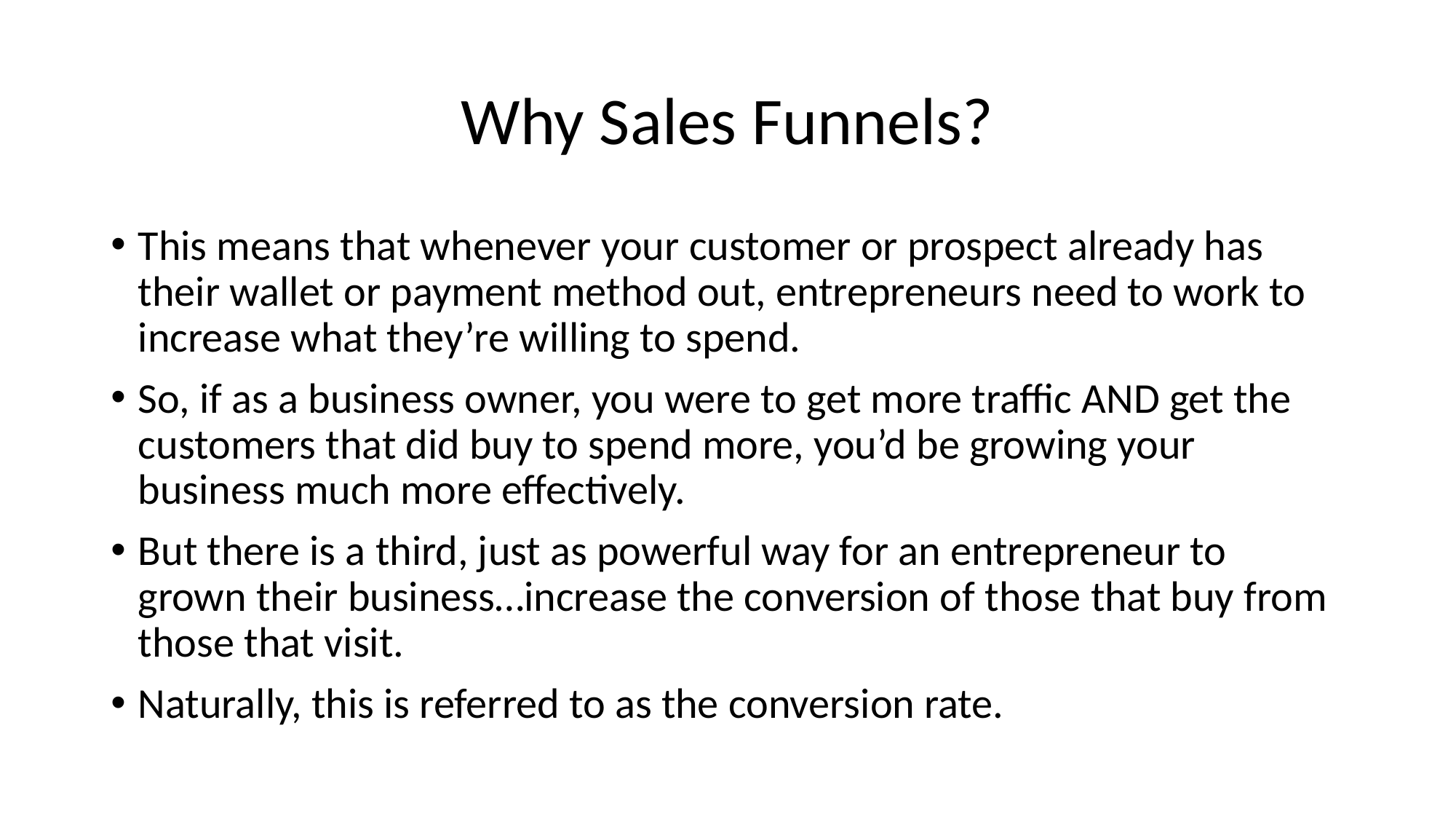

# Why Sales Funnels?
This means that whenever your customer or prospect already has their wallet or payment method out, entrepreneurs need to work to increase what they’re willing to spend.
So, if as a business owner, you were to get more traffic AND get the customers that did buy to spend more, you’d be growing your business much more effectively.
But there is a third, just as powerful way for an entrepreneur to grown their business…increase the conversion of those that buy from those that visit.
Naturally, this is referred to as the conversion rate.